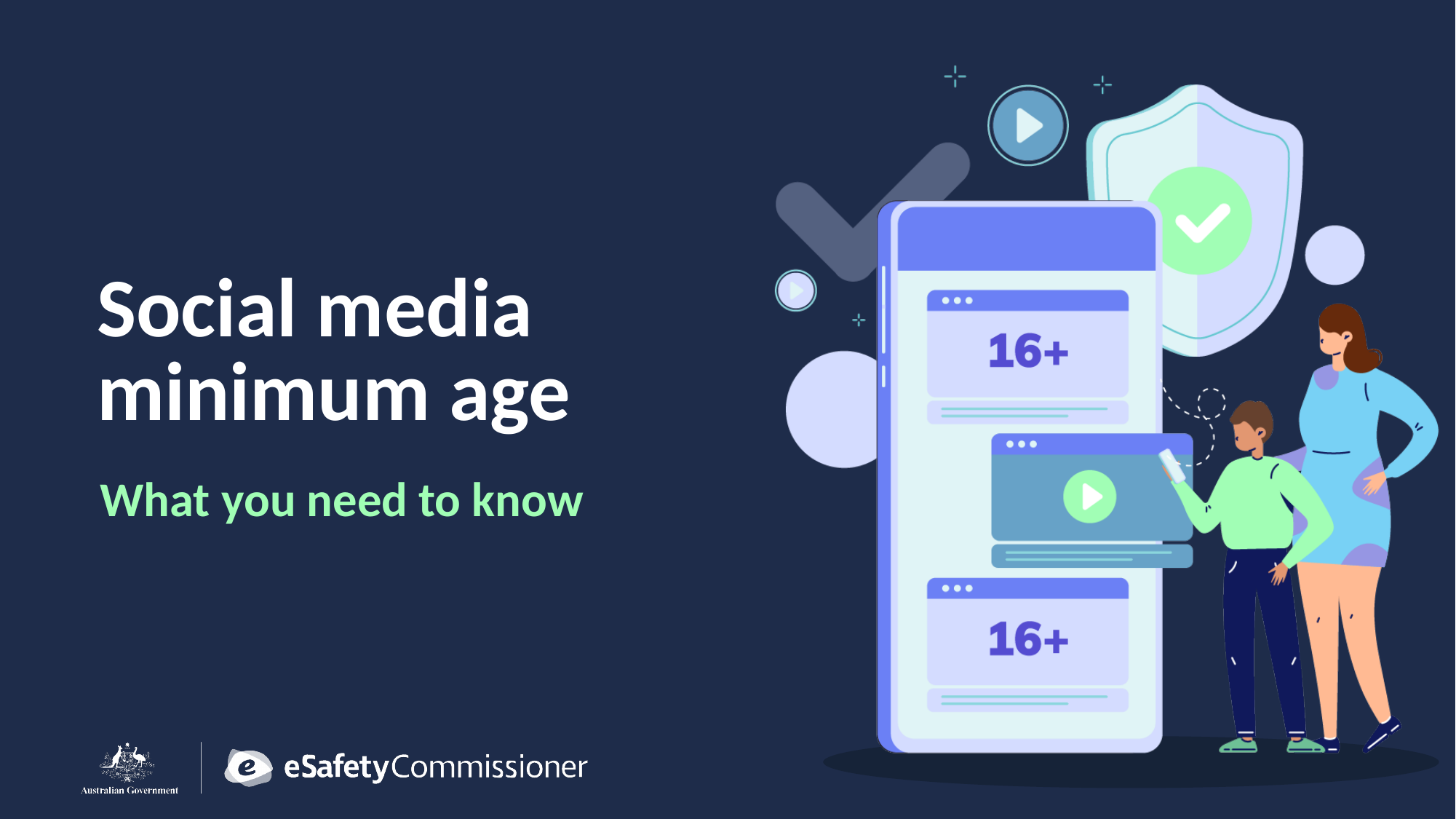

Social media
minimum age
What you need to know